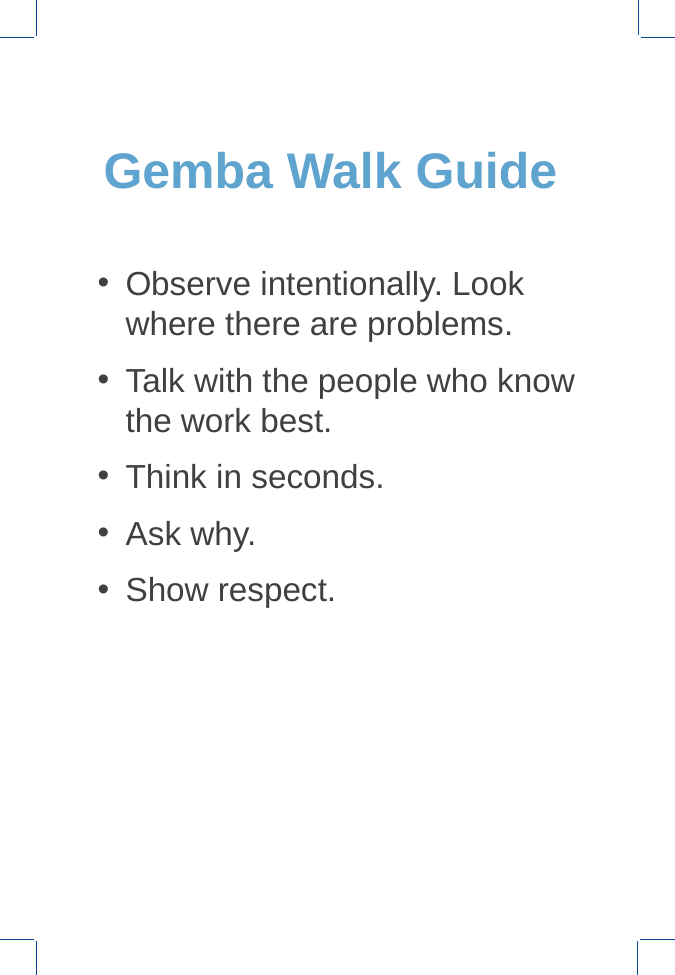

# Gemba Walk Guide
Observe intentionally. Look where there are problems.
Talk with the people who know the work best.
Think in seconds.
Ask why.
Show respect.